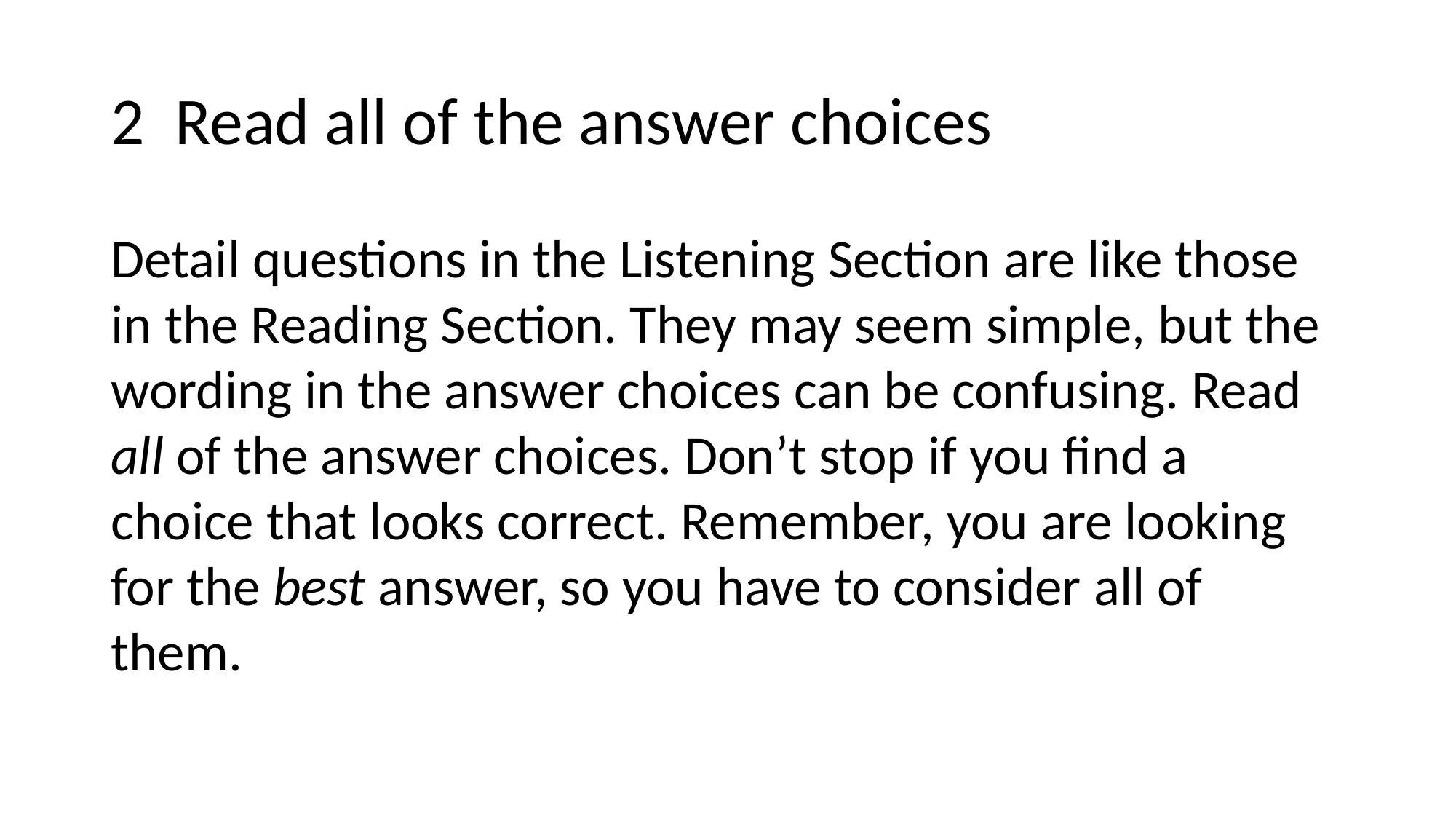

# 2  Read all of the answer choices
Detail questions in the Listening Section are like those in the Reading Section. They may seem simple, but the wording in the answer choices can be confusing. Read all of the answer choices. Don’t stop if you find a choice that looks correct. Remember, you are looking for the best answer, so you have to consider all of them.